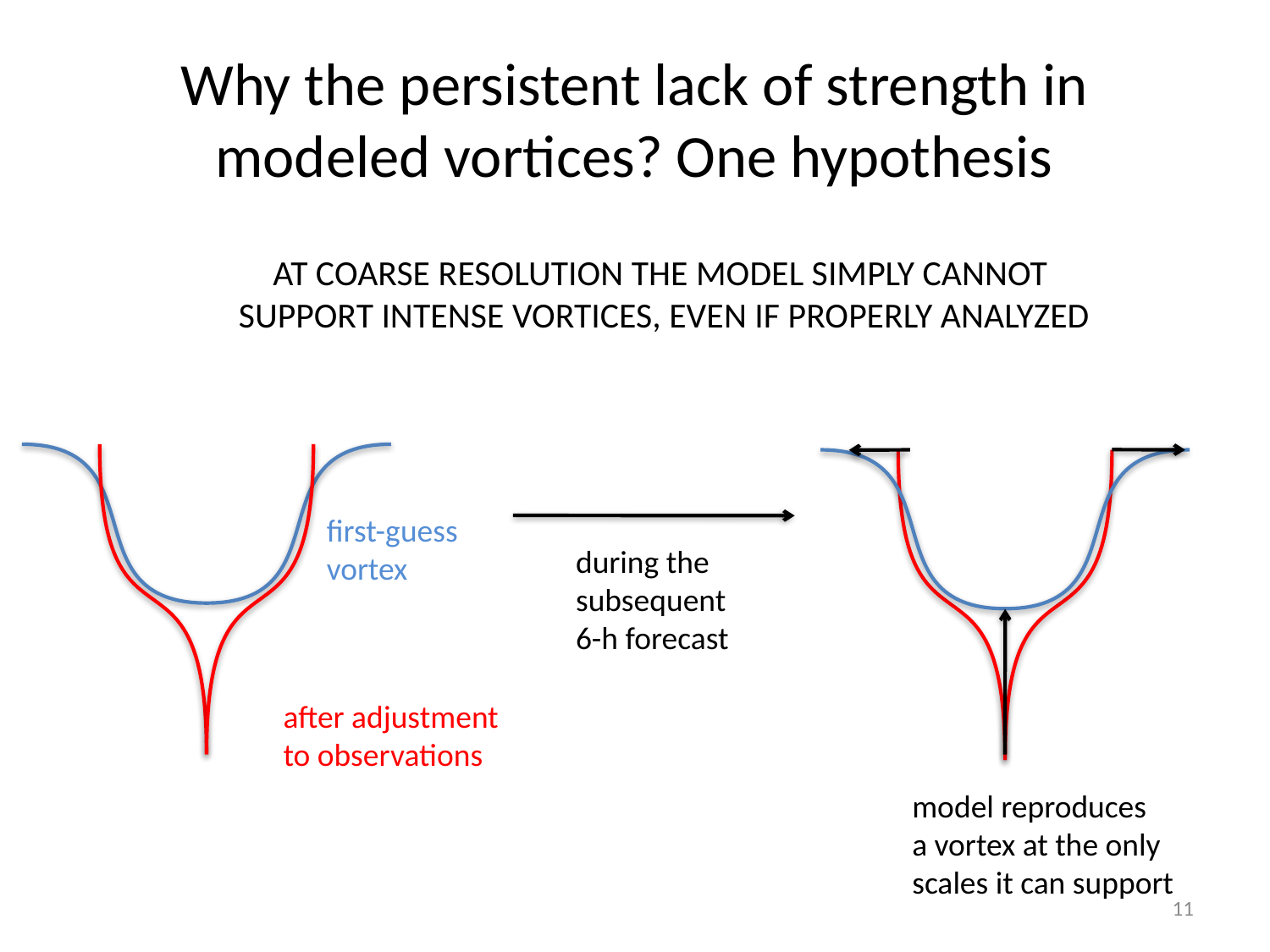

# Why the persistent lack of strength in modeled vortices? One hypothesis
AT COARSE RESOLUTION THE MODEL SIMPLY CANNOT
SUPPORT INTENSE VORTICES, EVEN IF PROPERLY ANALYZED
model reproduces
a vortex at the only
scales it can support
first-guess
vortex
during the
subsequent
6-h forecast
after adjustment
to observations
11